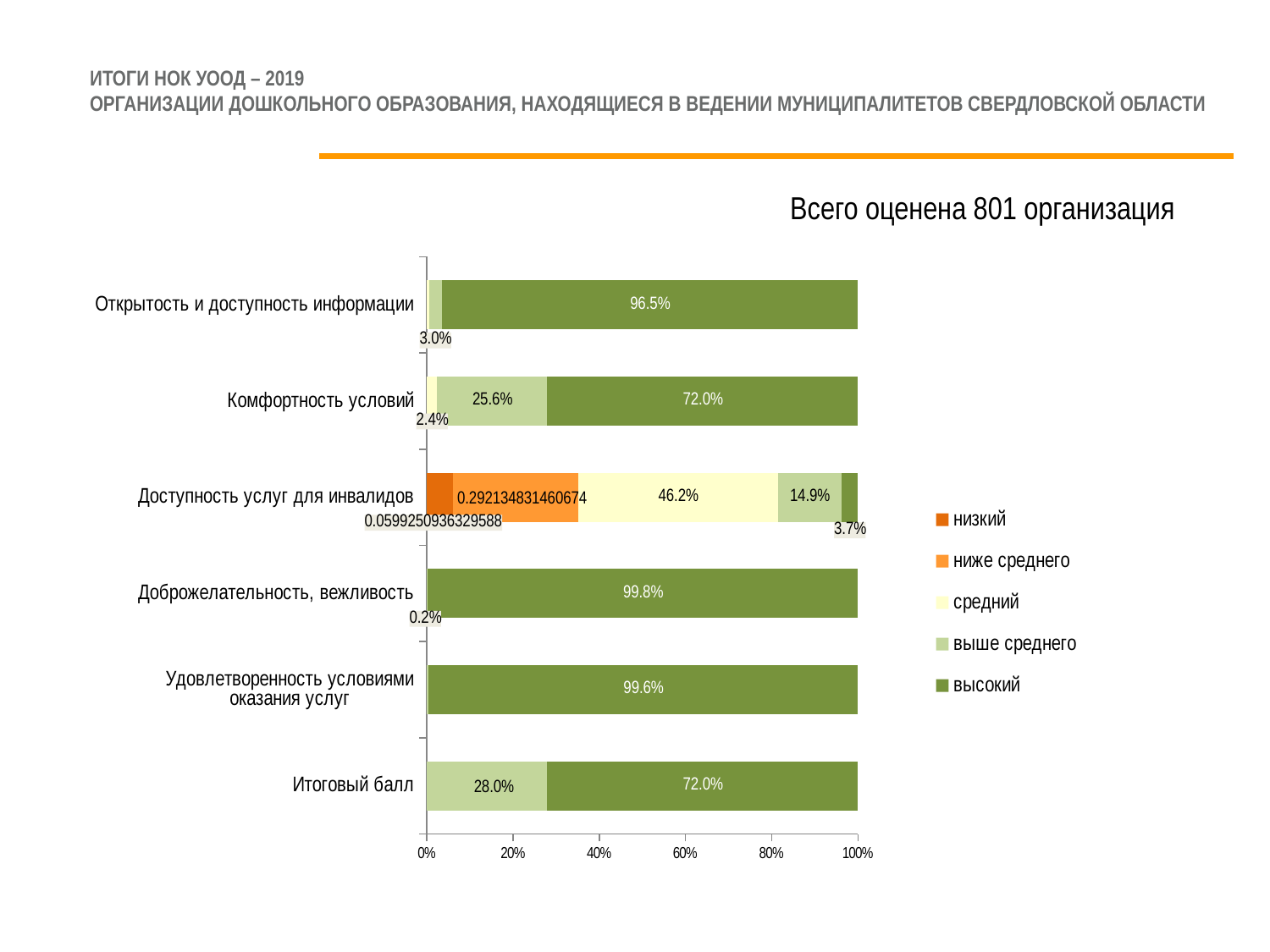

# ИТОГИ НОК УООД – 2019 Организации дошкольного образования, находящиеся в ведении муниципалитетов Свердловской области
Всего оценена 801 организация

### Chart

| Category | низкий | ниже среднего | средний | выше среднего | высокий |
|---|---|---|---|---|---|
| Открытость и доступность информации | None | None | 0.004993757802746567 | 0.0299625468164794 | 0.9650436953807741 |
| Комфортность условий | None | None | 0.02372034956304619 | 0.25593008739076156 | 0.7203495630461922 |
| Доступность услуг для инвалидов | 0.0599250936329588 | 0.29213483146067415 | 0.46192259675405745 | 0.14856429463171036 | 0.03745318352059925 |
| Доброжелательность, вежливость | None | None | None | 0.0024968789013732834 | 0.9975031210986267 |
| Удовлетворенность условиями оказания услуг | None | None | None | 0.003745318352059925 | 0.9962546816479401 |
| Итоговый балл | None | None | None | 0.27965043695380776 | 0.7203495630461922 |